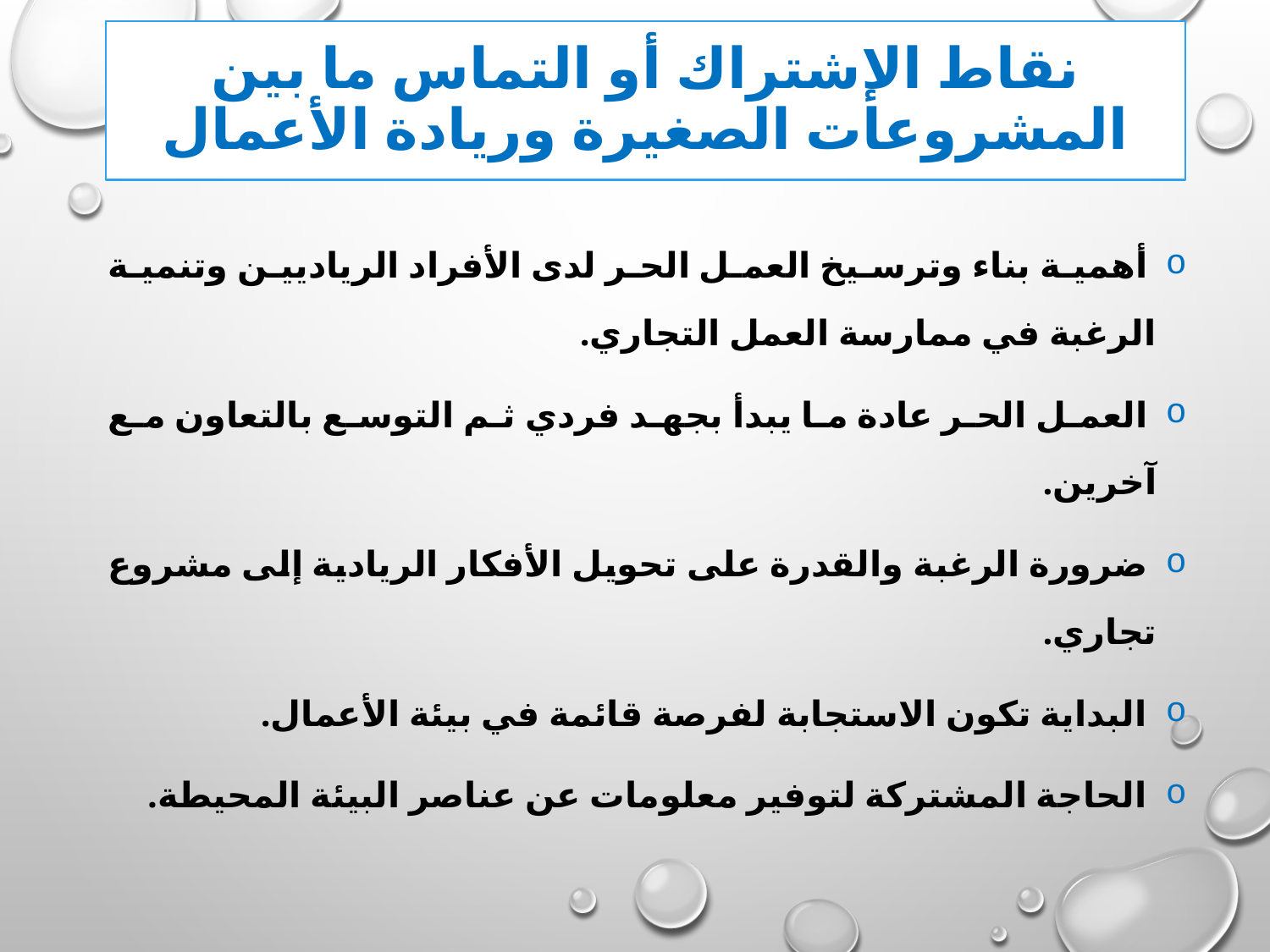

# نقاط الإشتراك أو التماس ما بين المشروعات الصغيرة وريادة الأعمال
 أهمية بناء وترسيخ العمل الحر لدى الأفراد الرياديين وتنمية الرغبة في ممارسة العمل التجاري.
 العمل الحر عادة ما يبدأ بجهد فردي ثم التوسع بالتعاون مع آخرين.
 ضرورة الرغبة والقدرة على تحويل الأفكار الريادية إلى مشروع تجاري.
 البداية تكون الاستجابة لفرصة قائمة في بيئة الأعمال.
 الحاجة المشتركة لتوفير معلومات عن عناصر البيئة المحيطة.